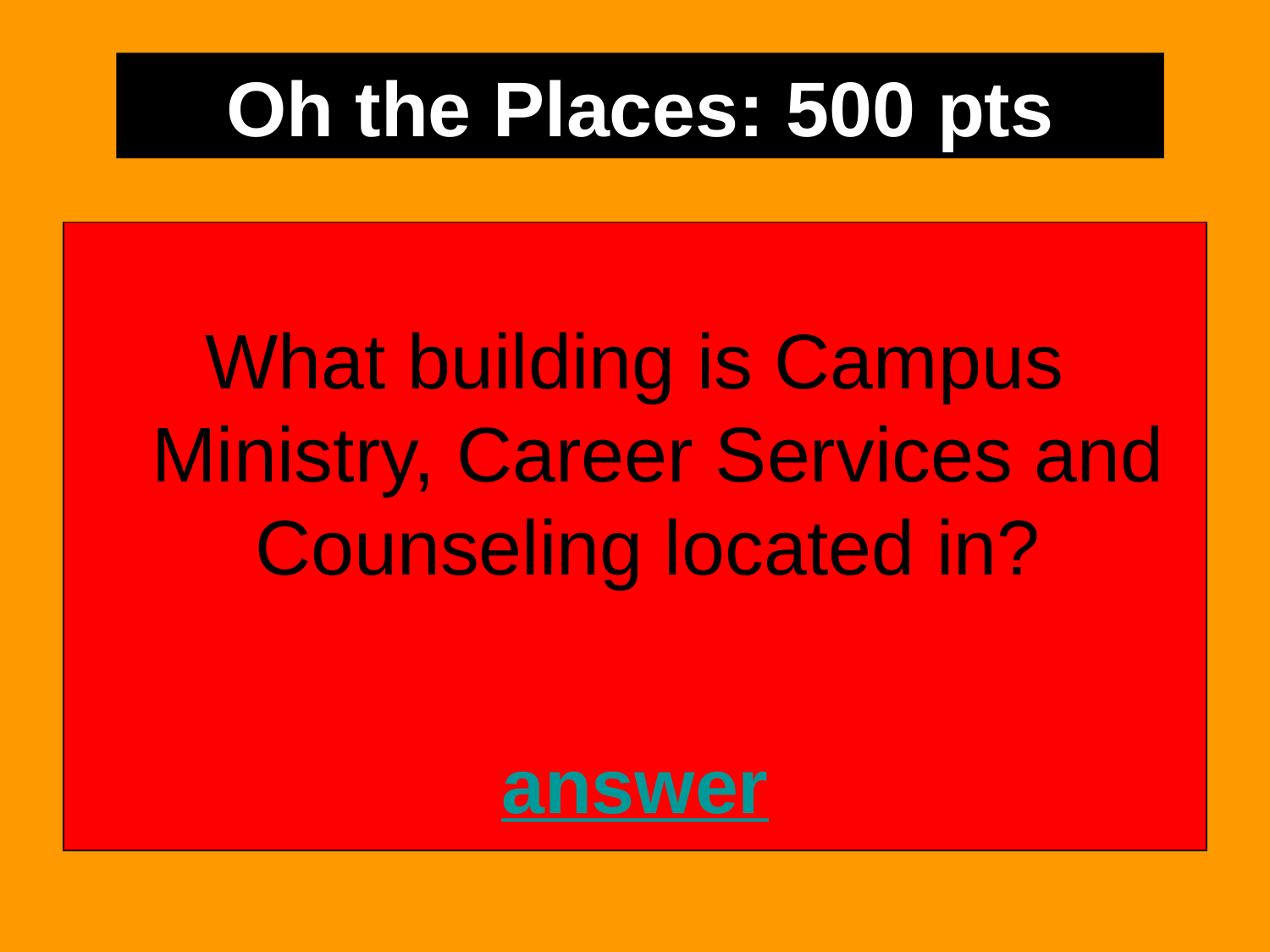

Oh the Places: 500 pts

What building is Campus Ministry, Career Services and Counseling located in?
answer